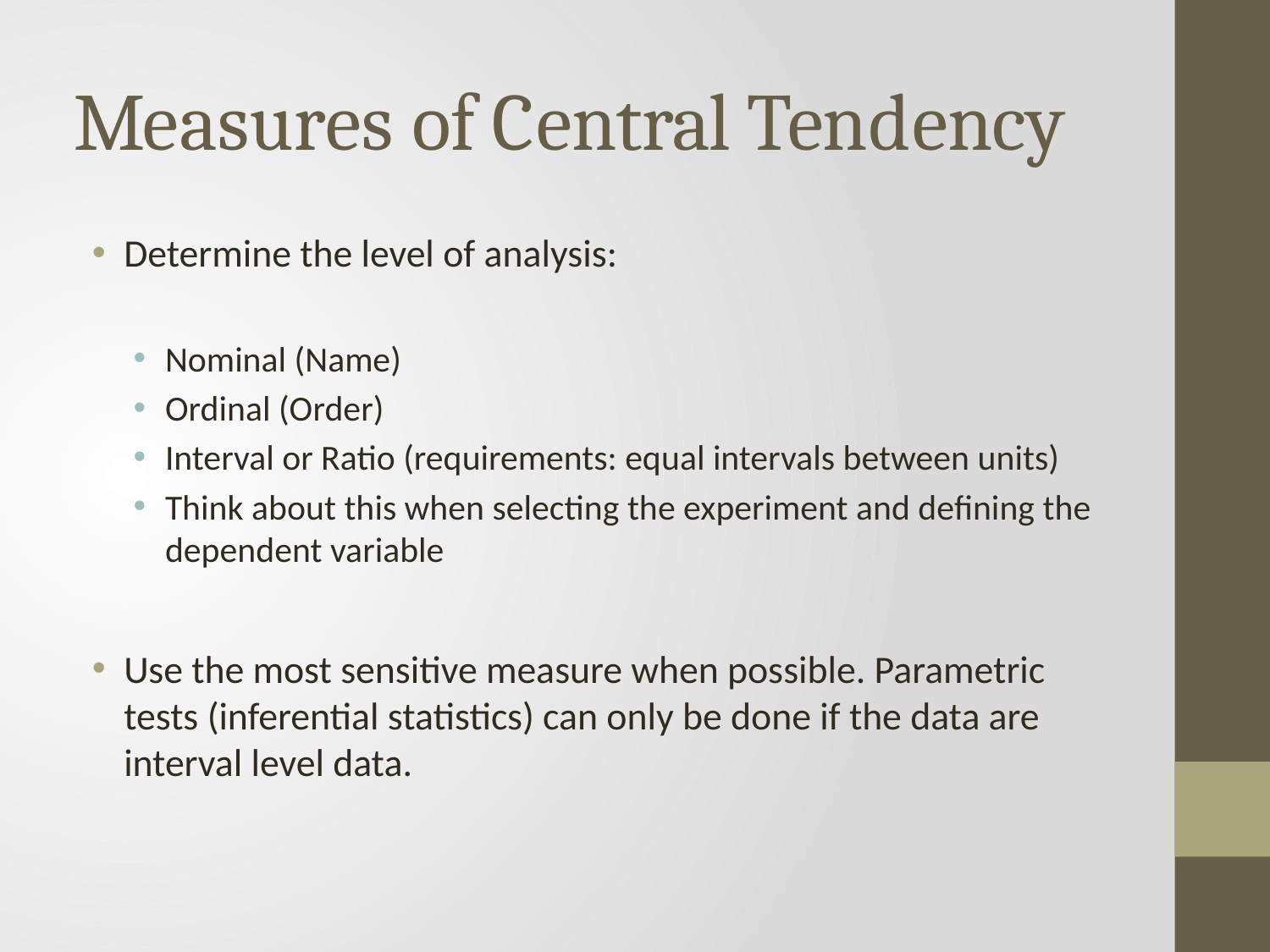

# Measures of Central Tendency
Determine the level of analysis:

Nominal (Name)
Ordinal (Order)
Interval or Ratio (requirements: equal intervals between units)
Think about this when selecting the experiment and defining the dependent variable

Use the most sensitive measure when possible. Parametric tests (inferential statistics) can only be done if the data are interval level data.